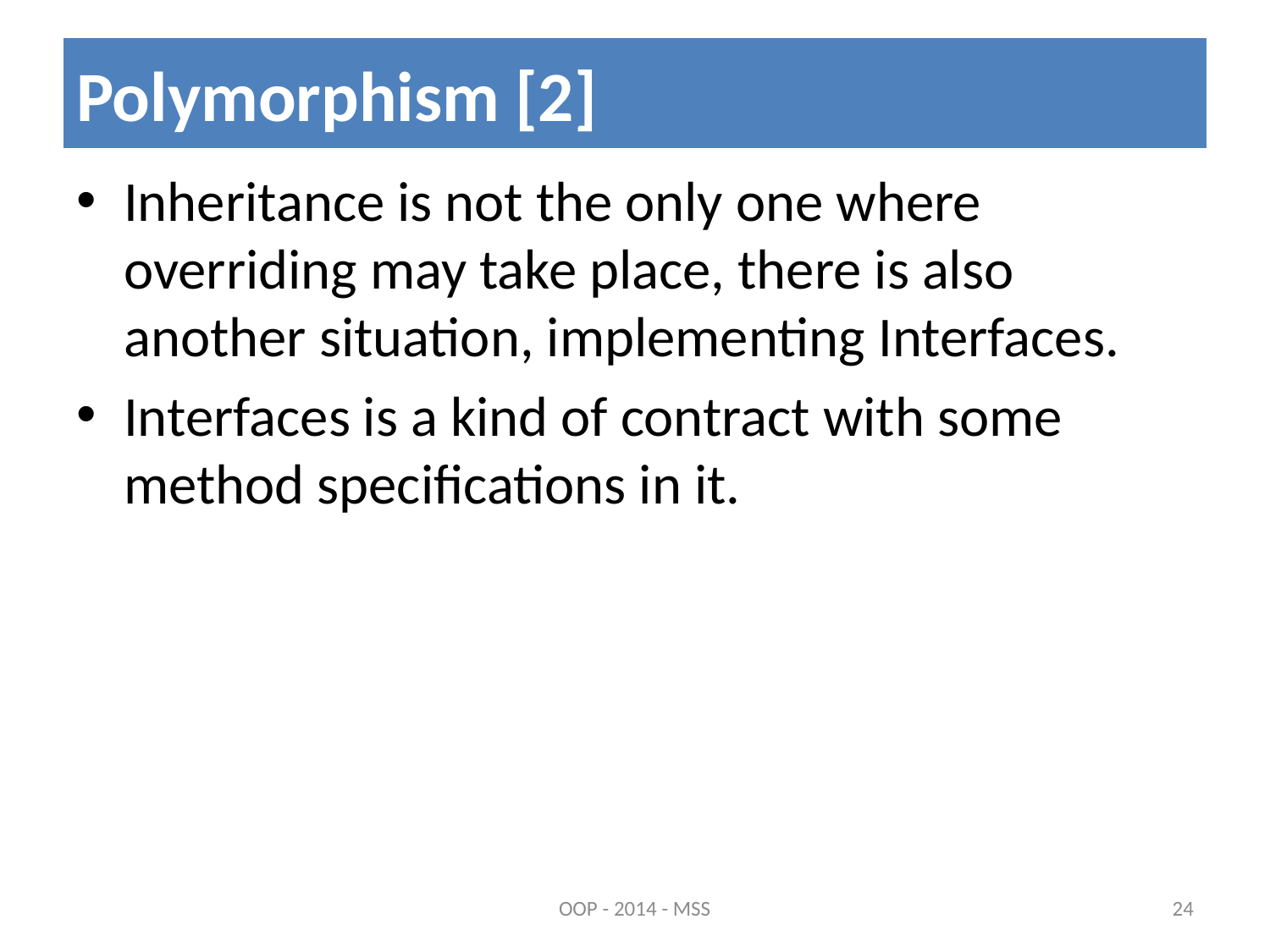

# Polymorphism [2]
Inheritance is not the only one where overriding may take place, there is also another situation, implementing Interfaces.
Interfaces is a kind of contract with some method specifications in it.
OOP - 2014 - MSS
24